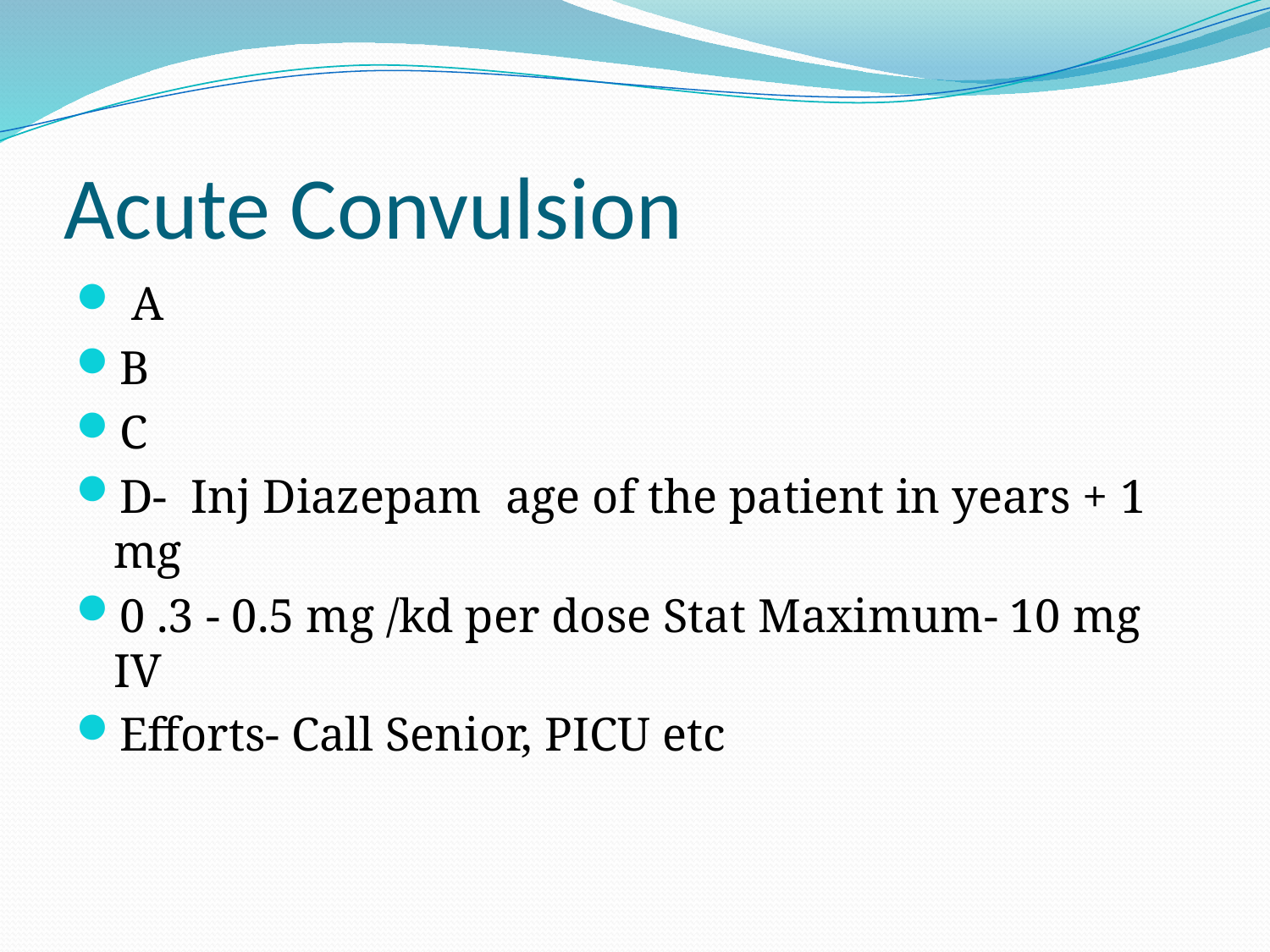

# Acute Convulsion
 A
B
C
D-  Inj Diazepam  age of the patient in years + 1  mg
0 .3 - 0.5 mg /kd per dose Stat Maximum- 10 mg IV
Efforts- Call Senior, PICU etc